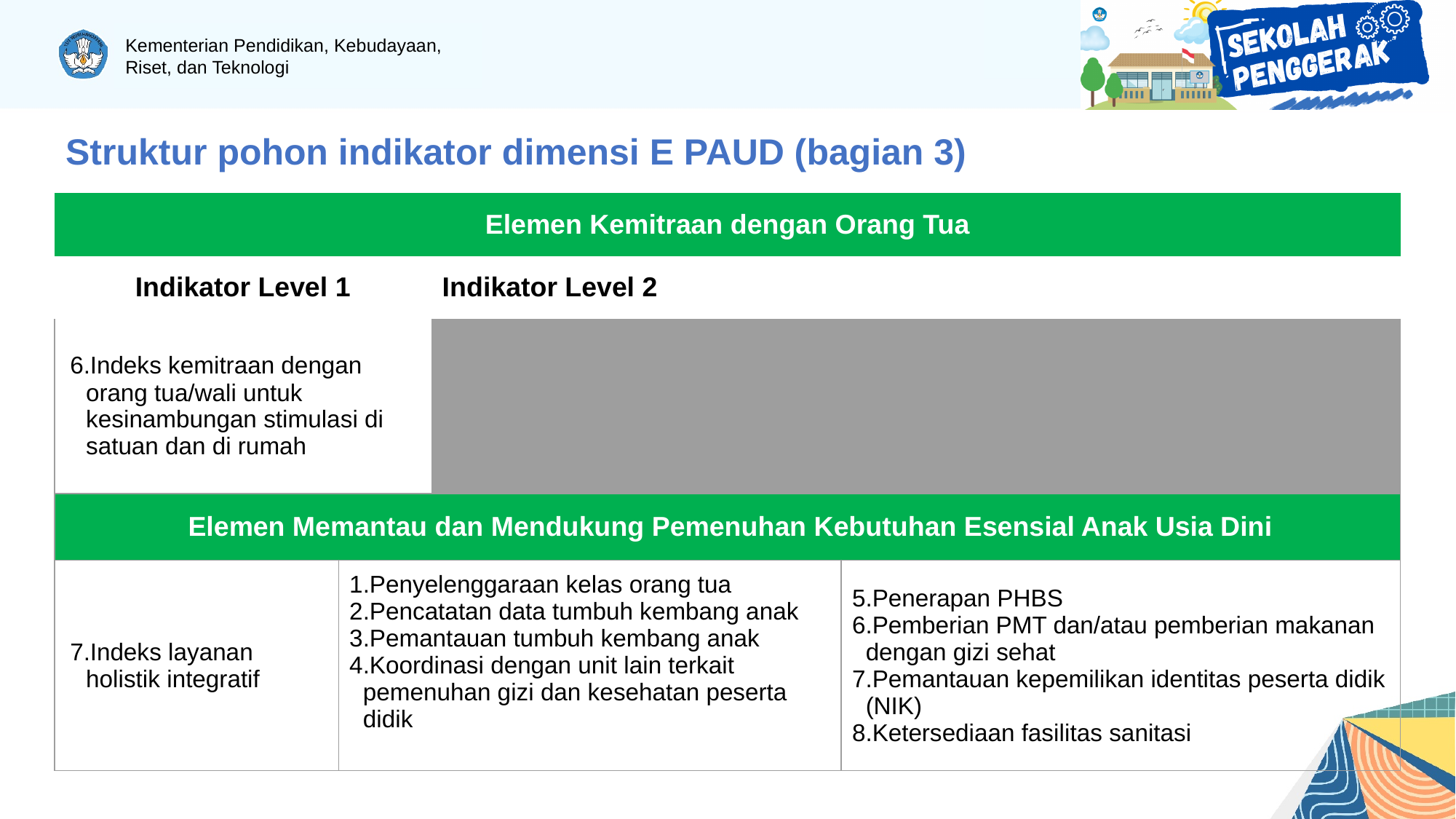

Struktur pohon indikator dimensi E PAUD (bagian 3)
| Elemen Kemitraan dengan Orang Tua |  |  |  |
| --- | --- | --- | --- |
| Indikator Level 1 |  | Indikator Level 2 |  |
| Indeks kemitraan dengan orang tua/wali untuk kesinambungan stimulasi di satuan dan di rumah |  |  |  |
| Elemen Memantau dan Mendukung Pemenuhan Kebutuhan Esensial Anak Usia Dini |  |  |  |
| Indeks layanan holistik integratif | Penyelenggaraan kelas orang tua Pencatatan data tumbuh kembang anak Pemantauan tumbuh kembang anak Koordinasi dengan unit lain terkait pemenuhan gizi dan kesehatan peserta didik |  | Penerapan PHBS Pemberian PMT dan/atau pemberian makanan dengan gizi sehat Pemantauan kepemilikan identitas peserta didik (NIK) Ketersediaan fasilitas sanitasi |